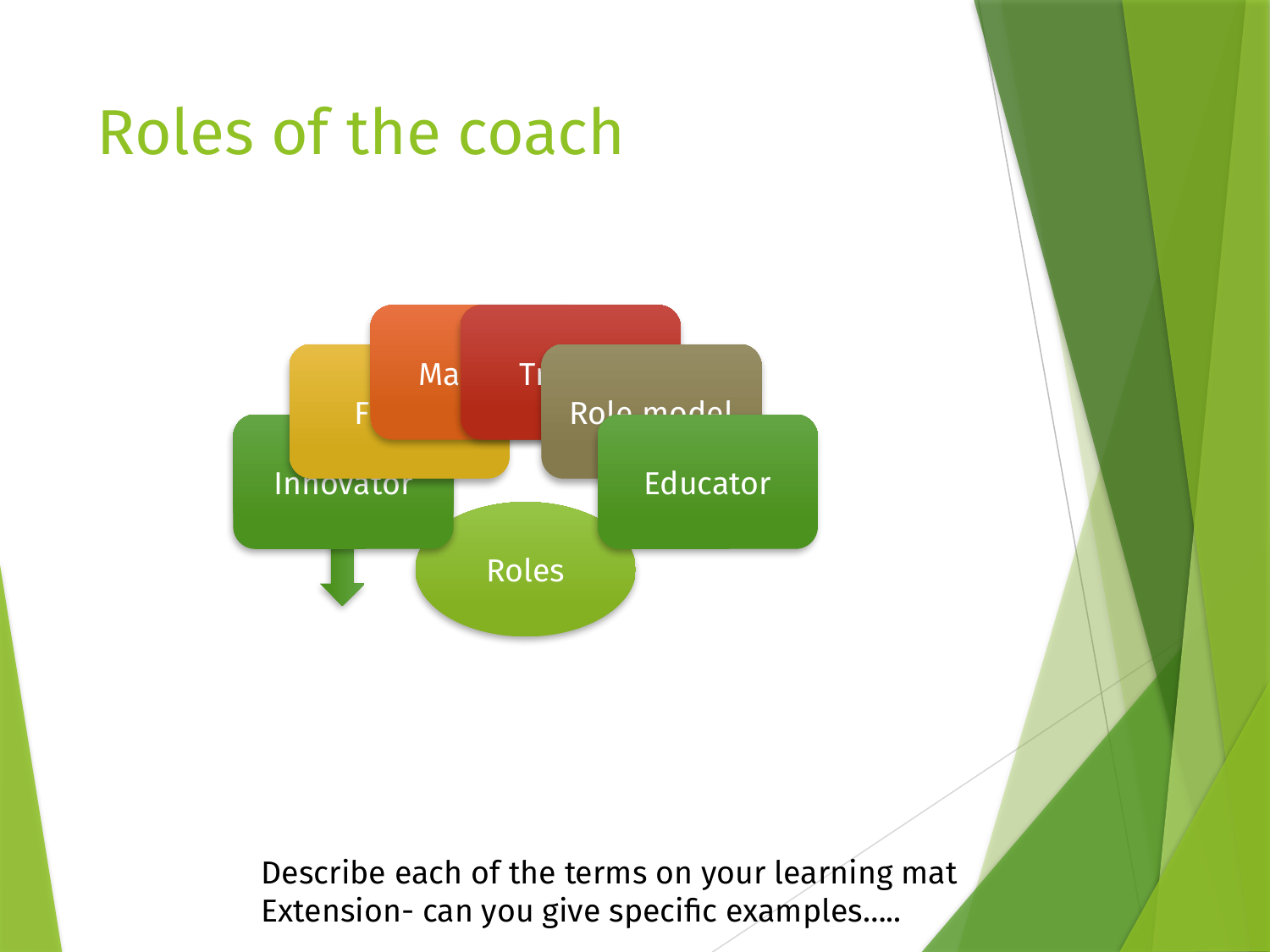

# Roles of the coach
Roles
Innovator
Manager
Trainer
Friend
Role model
Educator
Describe each of the terms on your learning mat
Extension- can you give specific examples…..